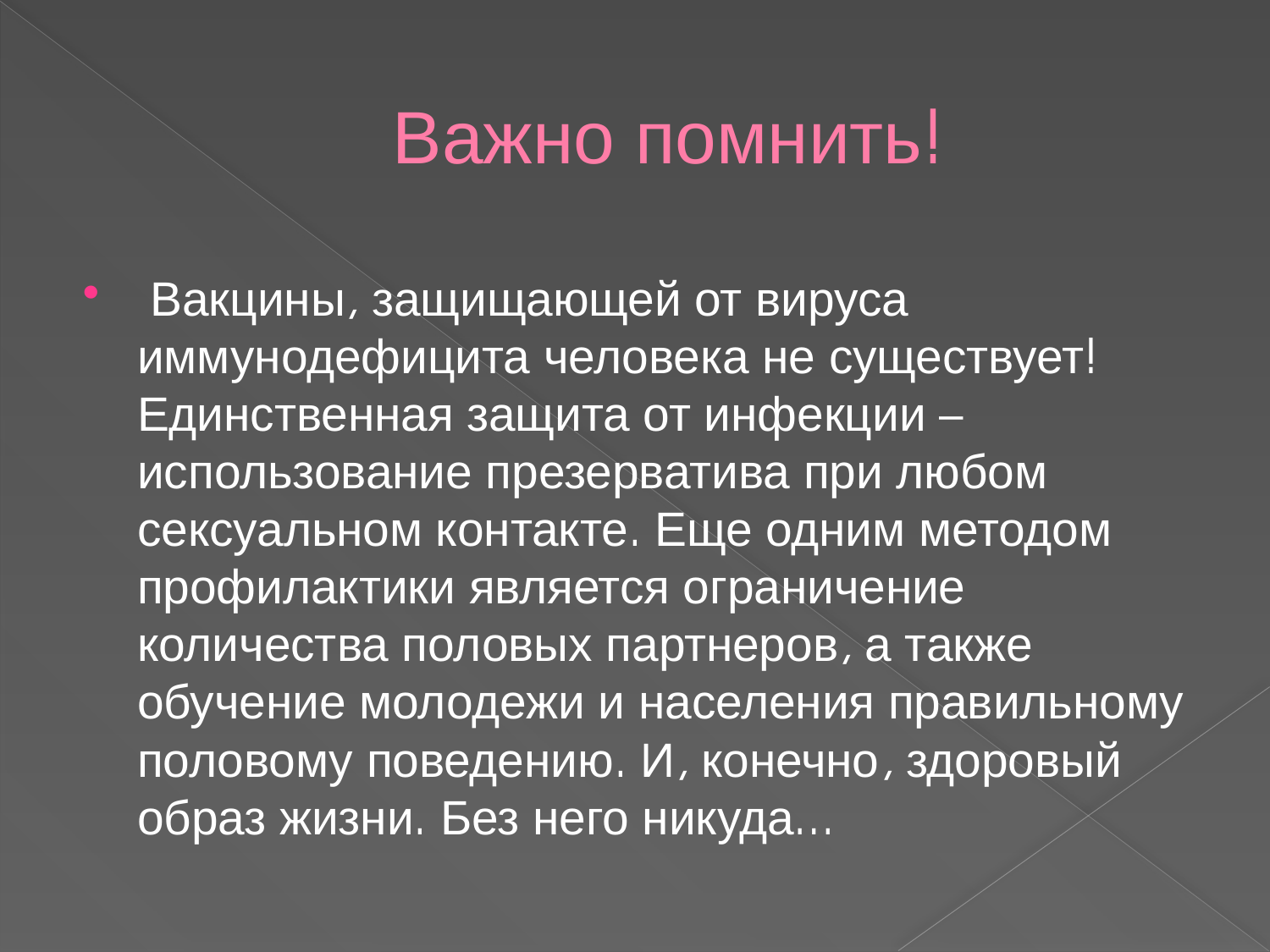

# Важно помнить!
 Вакцины, защищающей от вируса иммунодефицита человека не существует! Единственная защита от инфекции – использование презерватива при любом сексуальном контакте. Еще одним методом профилактики является ограничение количества половых партнеров, а также обучение молодежи и населения правильному половому поведению. И, конечно, здоровый образ жизни. Без него никуда…